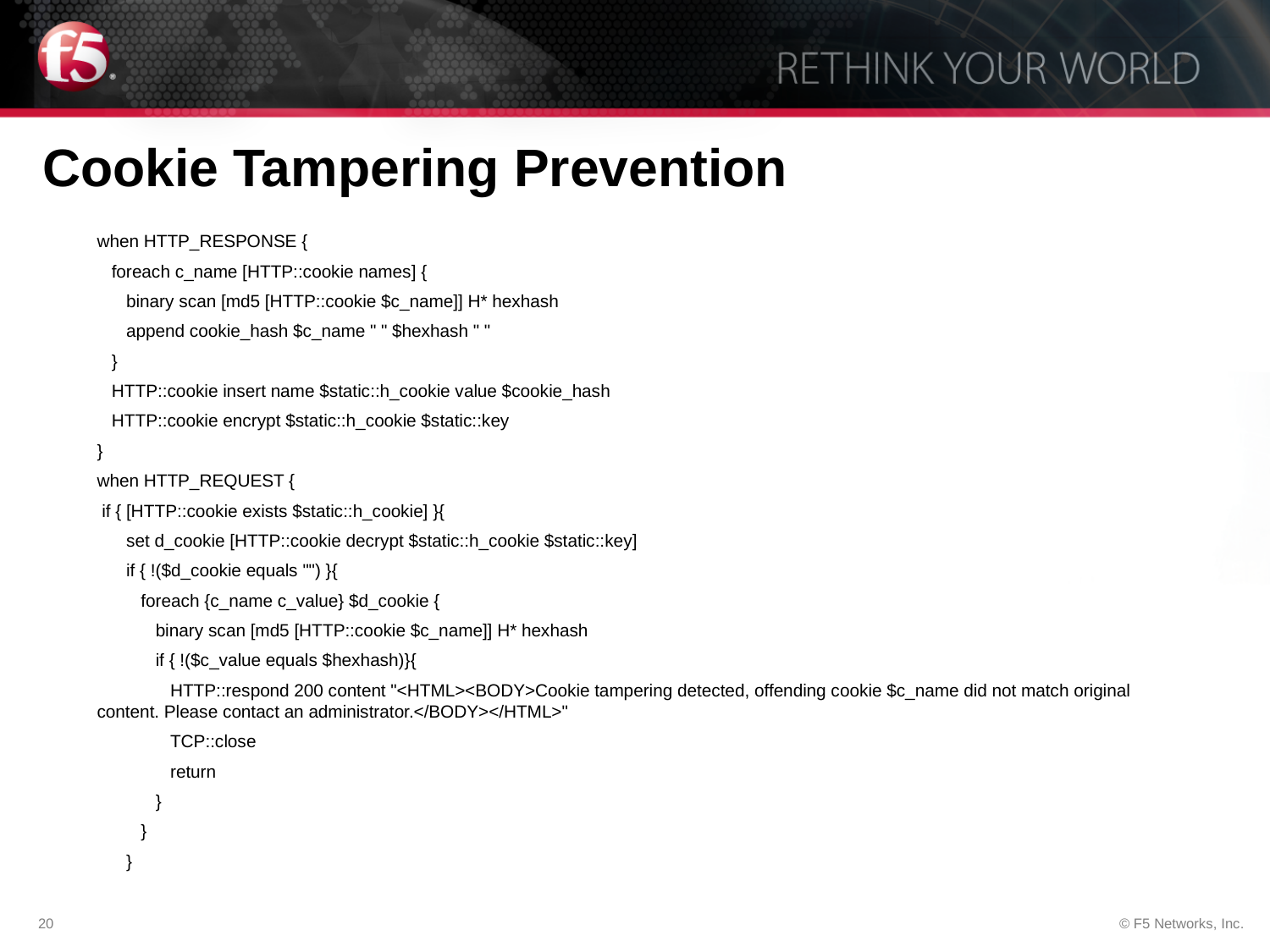

# Cookie Tampering Prevention
when HTTP_RESPONSE {
   foreach c_name [HTTP::cookie names] {
      binary scan [md5 [HTTP::cookie $c_name]] H* hexhash
      append cookie_hash $c_name " " $hexhash " "
   }
   HTTP::cookie insert name $static::h_cookie value $cookie_hash
   HTTP::cookie encrypt $static::h_cookie $static::key
}
when HTTP_REQUEST {
 if { [HTTP::cookie exists $static::h_cookie] }{
      set d_cookie [HTTP::cookie decrypt $static::h_cookie $static::key]
      if { !($d_cookie equals "") }{
         foreach {c_name c_value} $d_cookie {
            binary scan [md5 [HTTP::cookie $c_name]] H* hexhash
            if { !($c_value equals $hexhash)}{
               HTTP::respond 200 content "<HTML><BODY>Cookie tampering detected, offending cookie $c_name did not match original content. Please contact an administrator.</BODY></HTML>"
               TCP::close
               return
            }
         }
      }